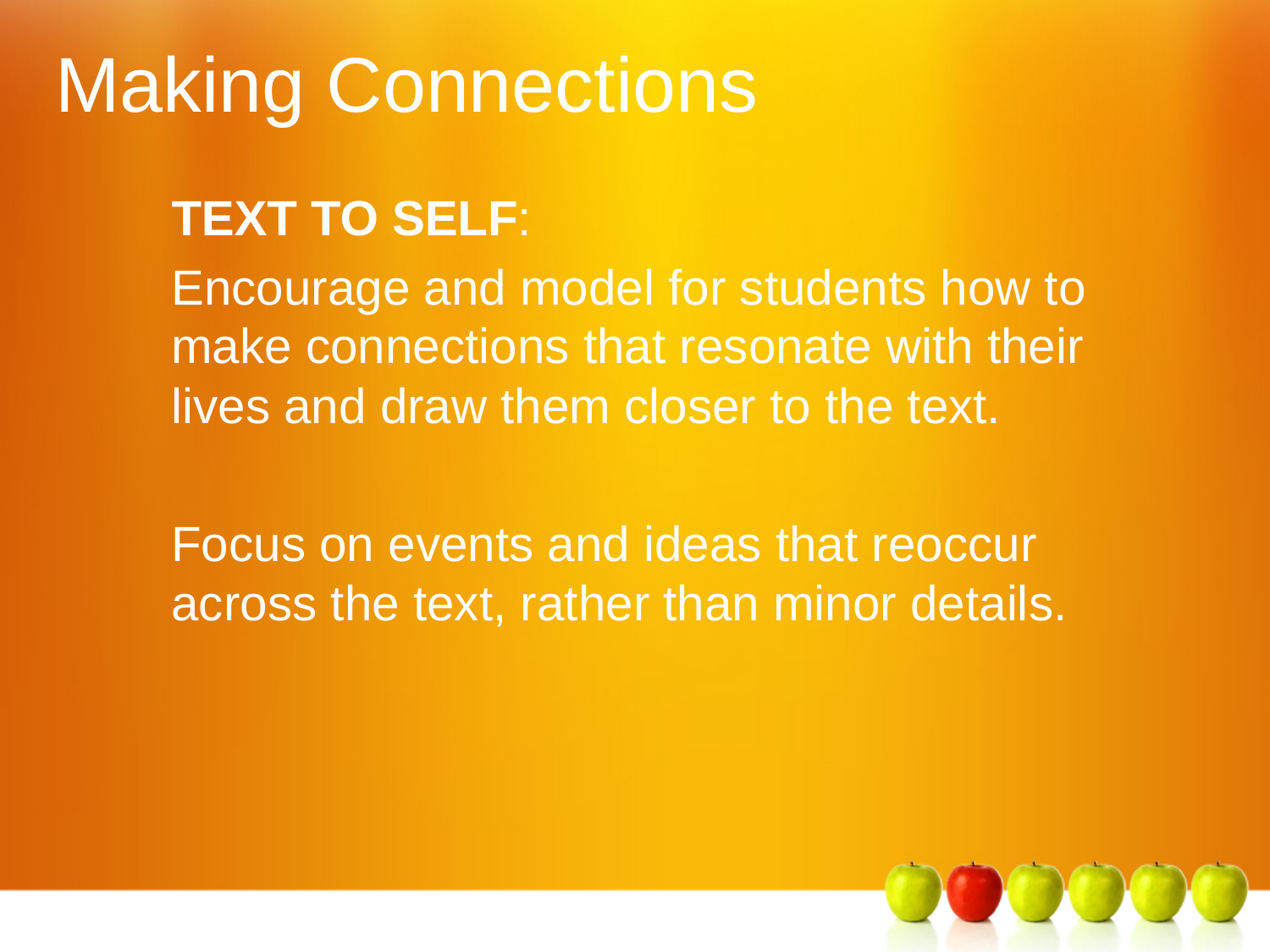

# Making Connections
TEXT TO SELF:
Encourage and model for students how to make connections that resonate with their lives and draw them closer to the text.

Focus on events and ideas that reoccur across the text, rather than minor details.